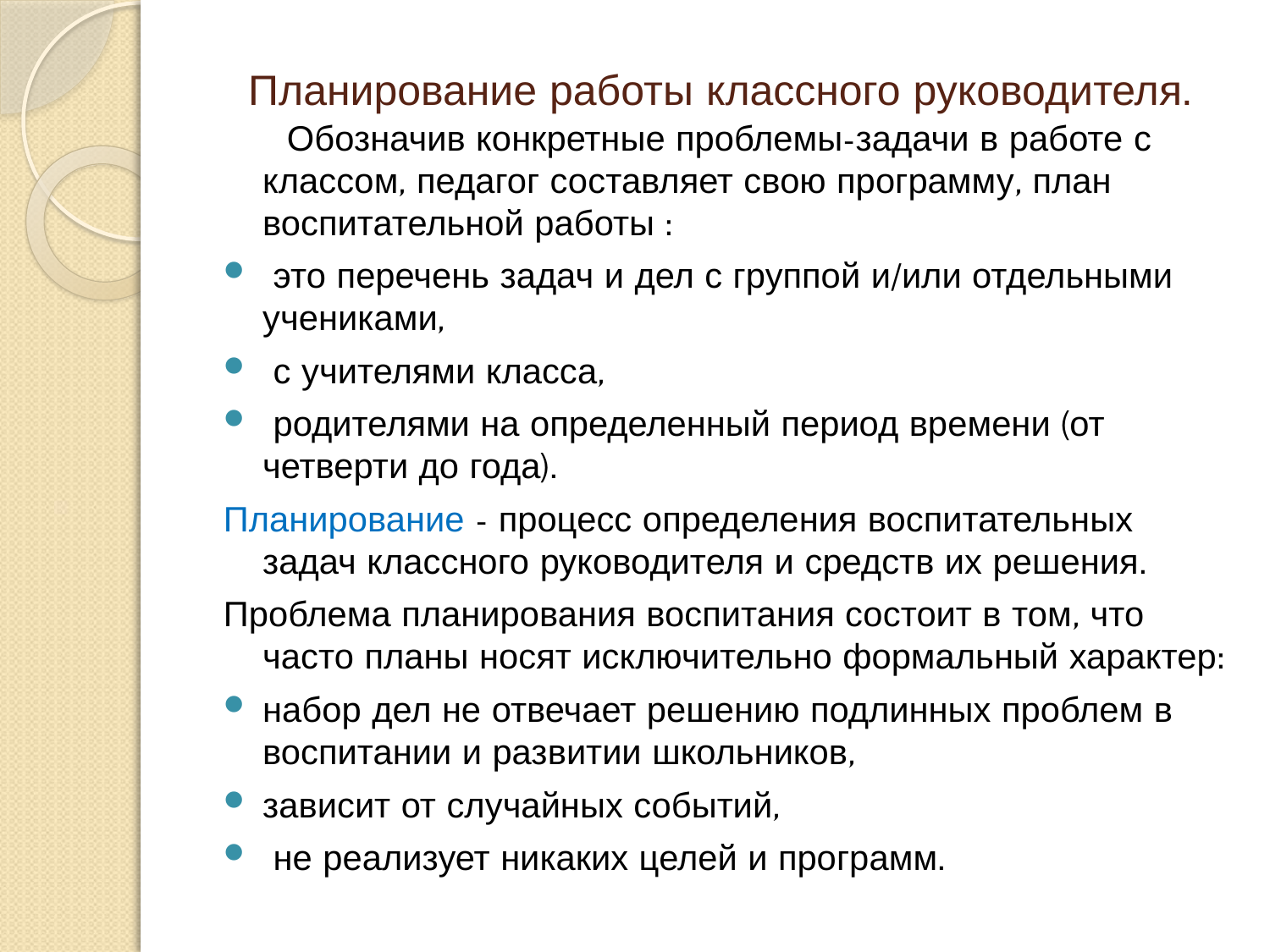

# Планирование работы классного руководителя.
      Обозначив конкретные проблемы-задачи в работе с классом, педагог составляет свою программу, план воспитательной работы :
 это перечень задач и дел с группой и/или отдельными учениками,
 с учителями класса,
 родителями на определенный период времени (от четверти до года).
Планирование - процесс определения воспитательных задач классного руководителя и средств их решения.
Проблема планирования воспитания состоит в том, что часто планы носят исключительно формальный характер:
набор дел не отвечает решению подлинных проблем в воспитании и развитии школьников,
зависит от случайных событий,
 не реализует никаких целей и программ.